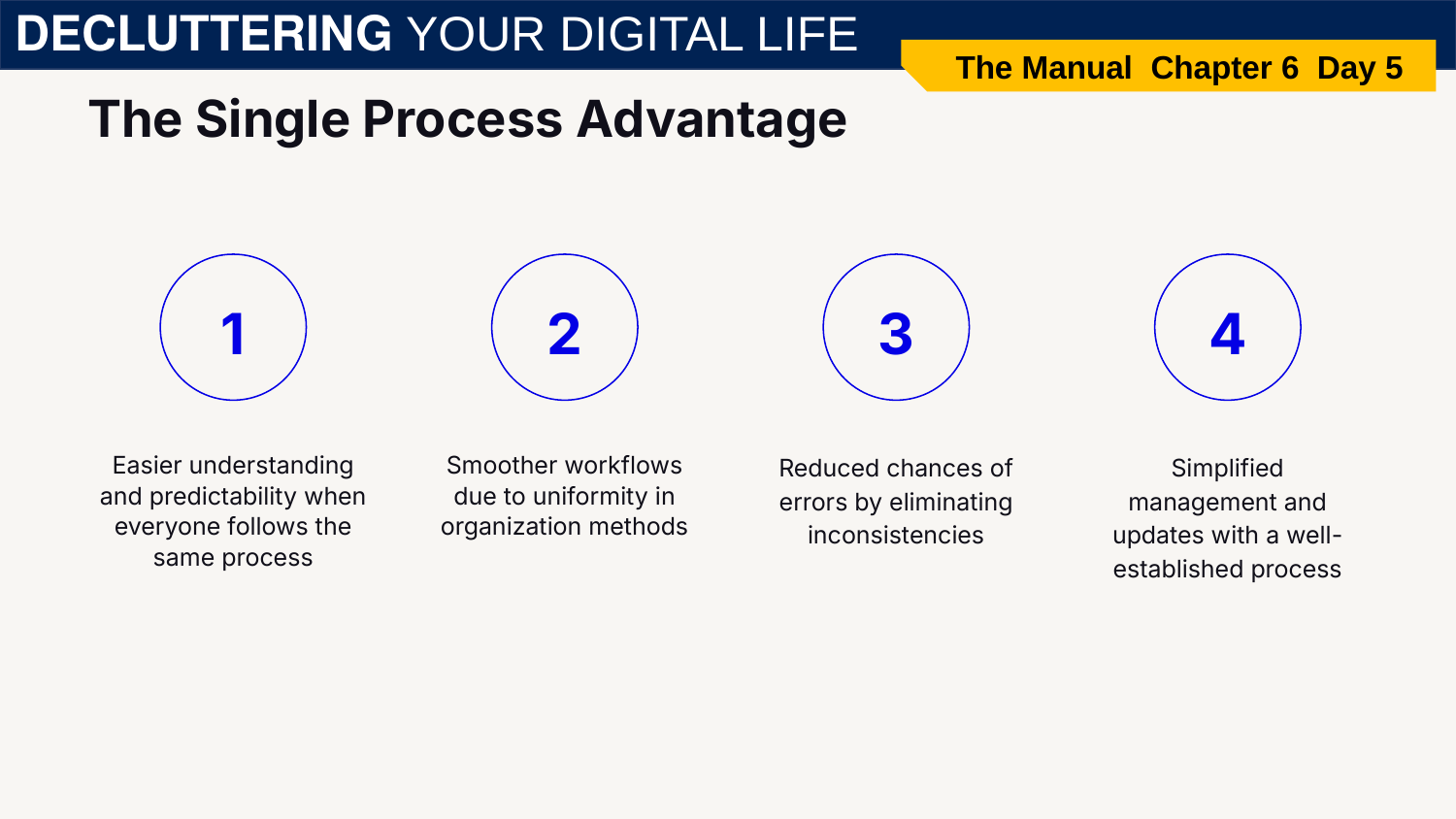

DECLUTTERING YOUR DIGITAL LIFE
The Manual  Chapter 6  Day 5

# The Single Process Advantage
1
2
3
4
Easier understanding and predictability when everyone follows the same process
Smoother workflows due to uniformity in organization methods
Reduced chances of errors by eliminating inconsistencies
Simplified management and updates with a well-established process